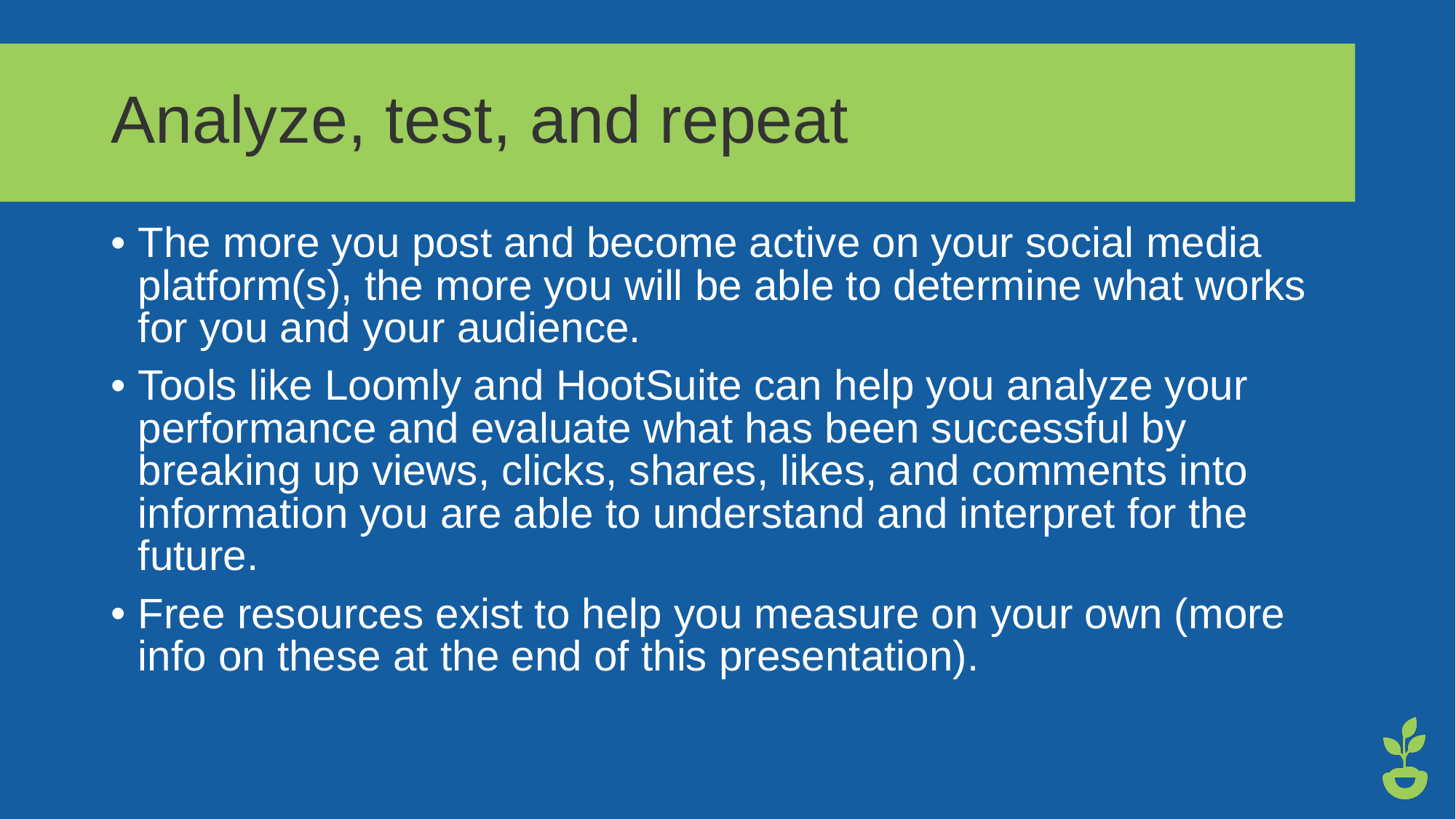

# Analyze, test, and repeat
The more you post and become active on your social media platform(s), the more you will be able to determine what works for you and your audience.
Tools like Loomly and HootSuite can help you analyze your performance and evaluate what has been successful by breaking up views, clicks, shares, likes, and comments into information you are able to understand and interpret for the future.
Free resources exist to help you measure on your own (more info on these at the end of this presentation).